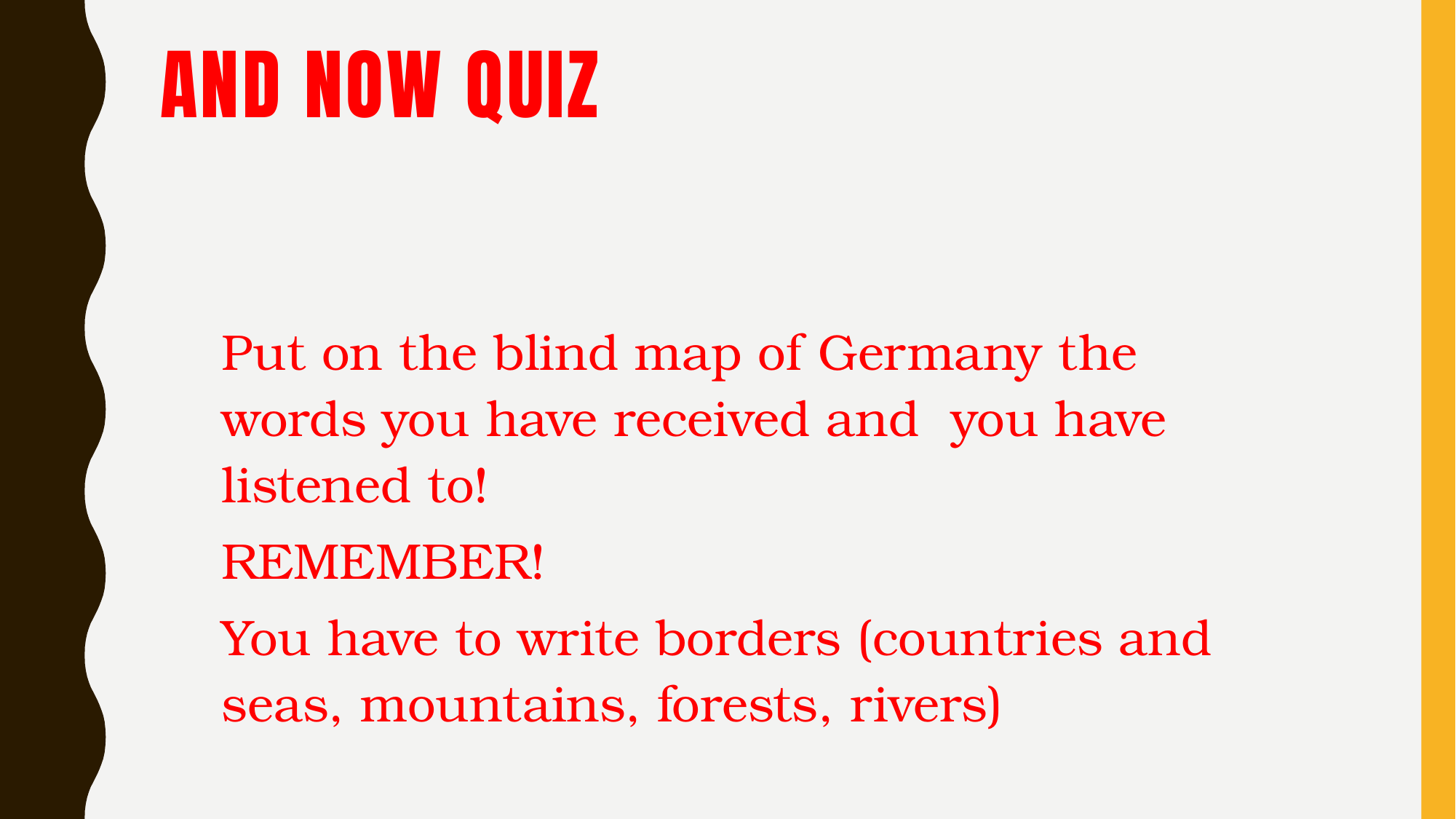

# And now QUIZ
Put on the blind map of Germany the words you have received and  you have listened to!
REMEMBER!
You have to write borders (countries and seas, mountains, forests, rivers)